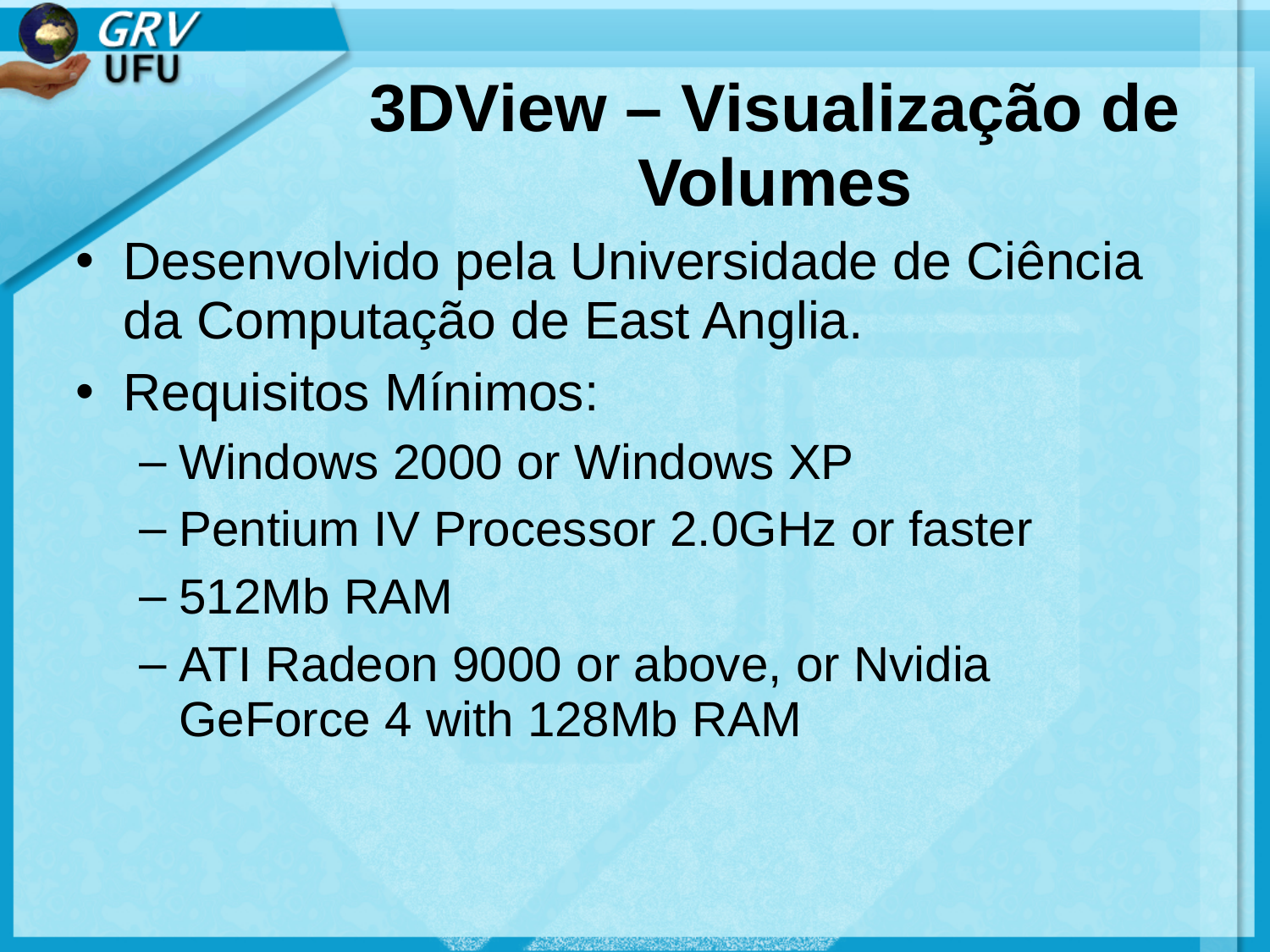

# 3DView – Visualização de Volumes
Desenvolvido pela Universidade de Ciência da Computação de East Anglia.
Requisitos Mínimos:
Windows 2000 or Windows XP
Pentium IV Processor 2.0GHz or faster
512Mb RAM
ATI Radeon 9000 or above, or Nvidia GeForce 4 with 128Mb RAM